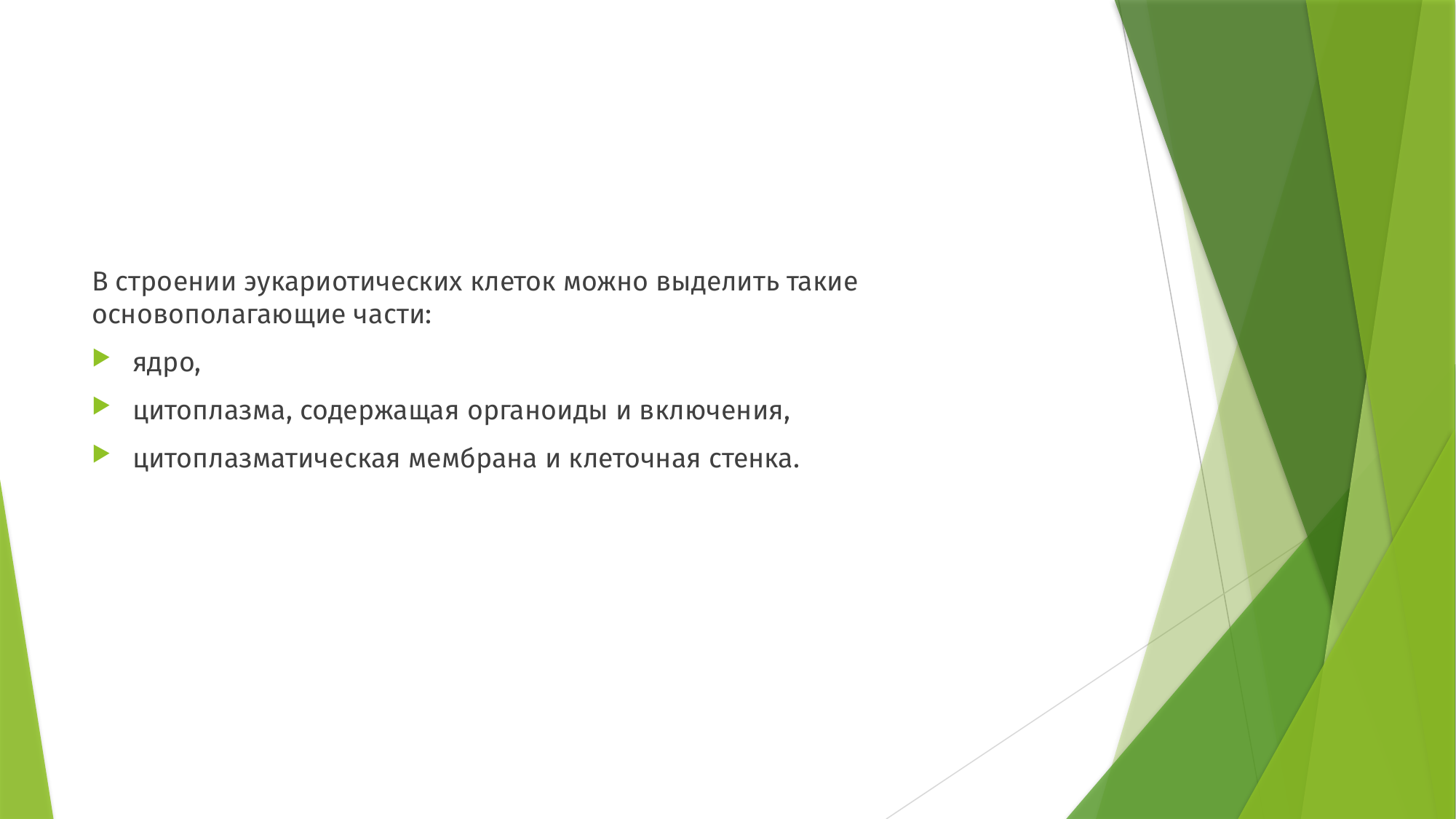

В строении эукариотических клеток можно выделить такие основополагающие части:
ядро,
цитоплазма, содержащая органоиды и включения,
цитоплазматическая мембрана и клеточная стенка.